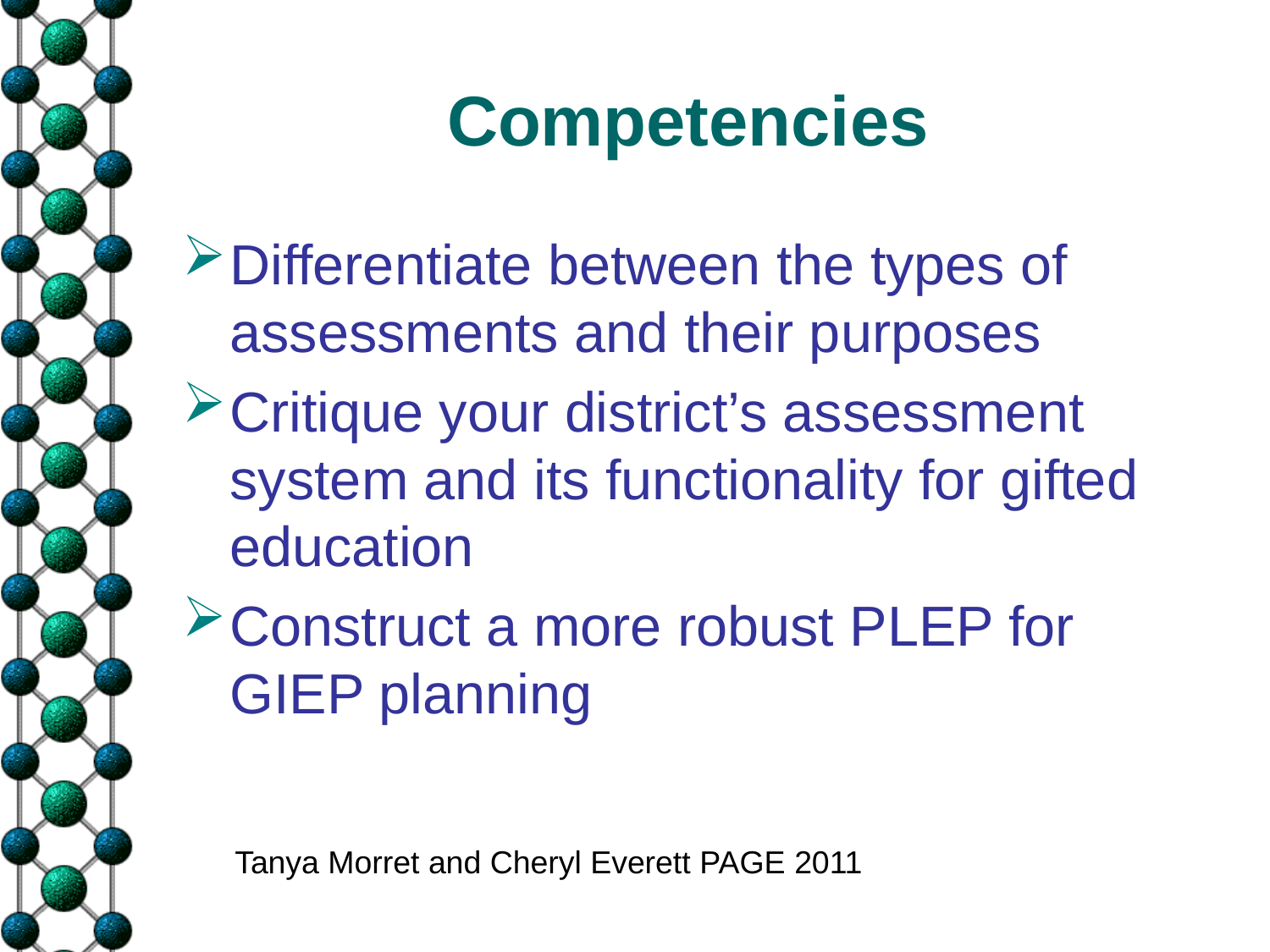

# Competencies
Differentiate between the types of assessments and their purposes
Critique your district’s assessment system and its functionality for gifted education
Construct a more robust PLEP for GIEP planning

Tanya Morret and Cheryl Everett PAGE 2011